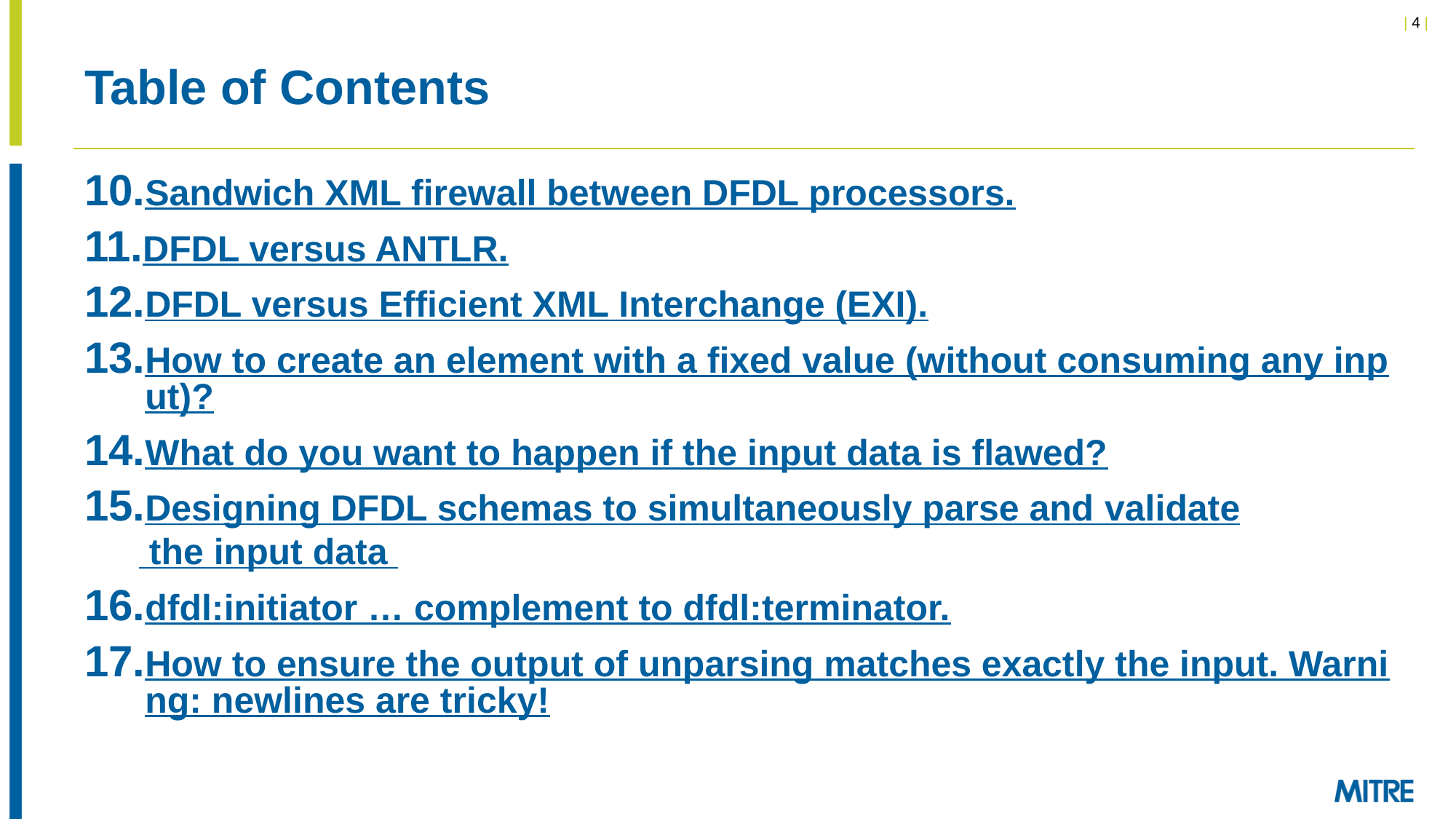

# Table of Contents
Sandwich XML firewall between DFDL processors.
DFDL versus ANTLR.
DFDL versus Efficient XML Interchange (EXI).
How to create an element with a fixed value (without consuming any input)?
What do you want to happen if the input data is flawed?
Designing DFDL schemas to simultaneously parse and validate the input data
dfdl:initiator … complement to dfdl:terminator.
How to ensure the output of unparsing matches exactly the input. Warning: newlines are tricky!